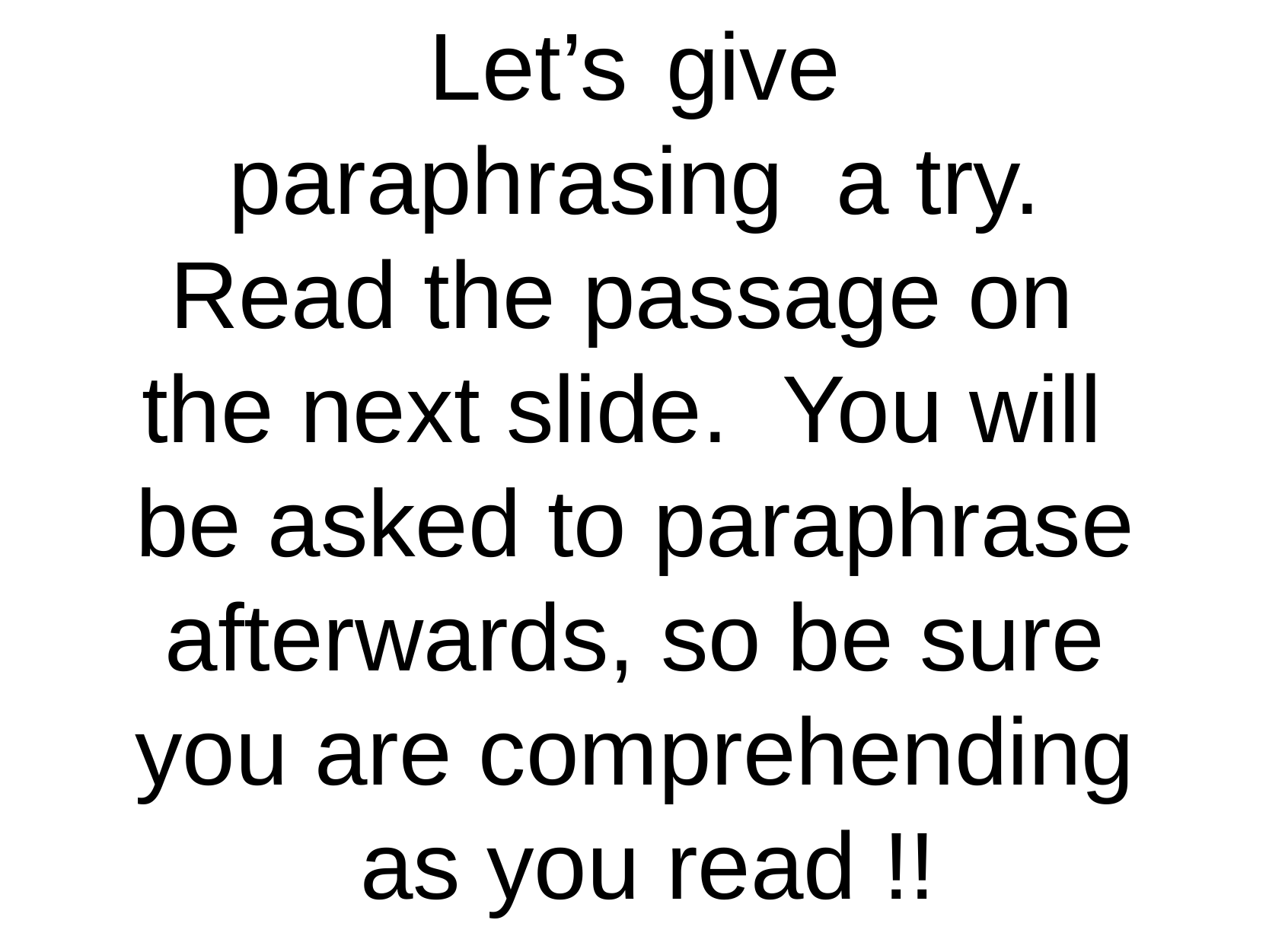

Let’s	give paraphrasing  a try.
Read the passage on  the next slide.	You will  be asked to paraphrase  afterwards, so be sure  you are comprehending  as you read !!